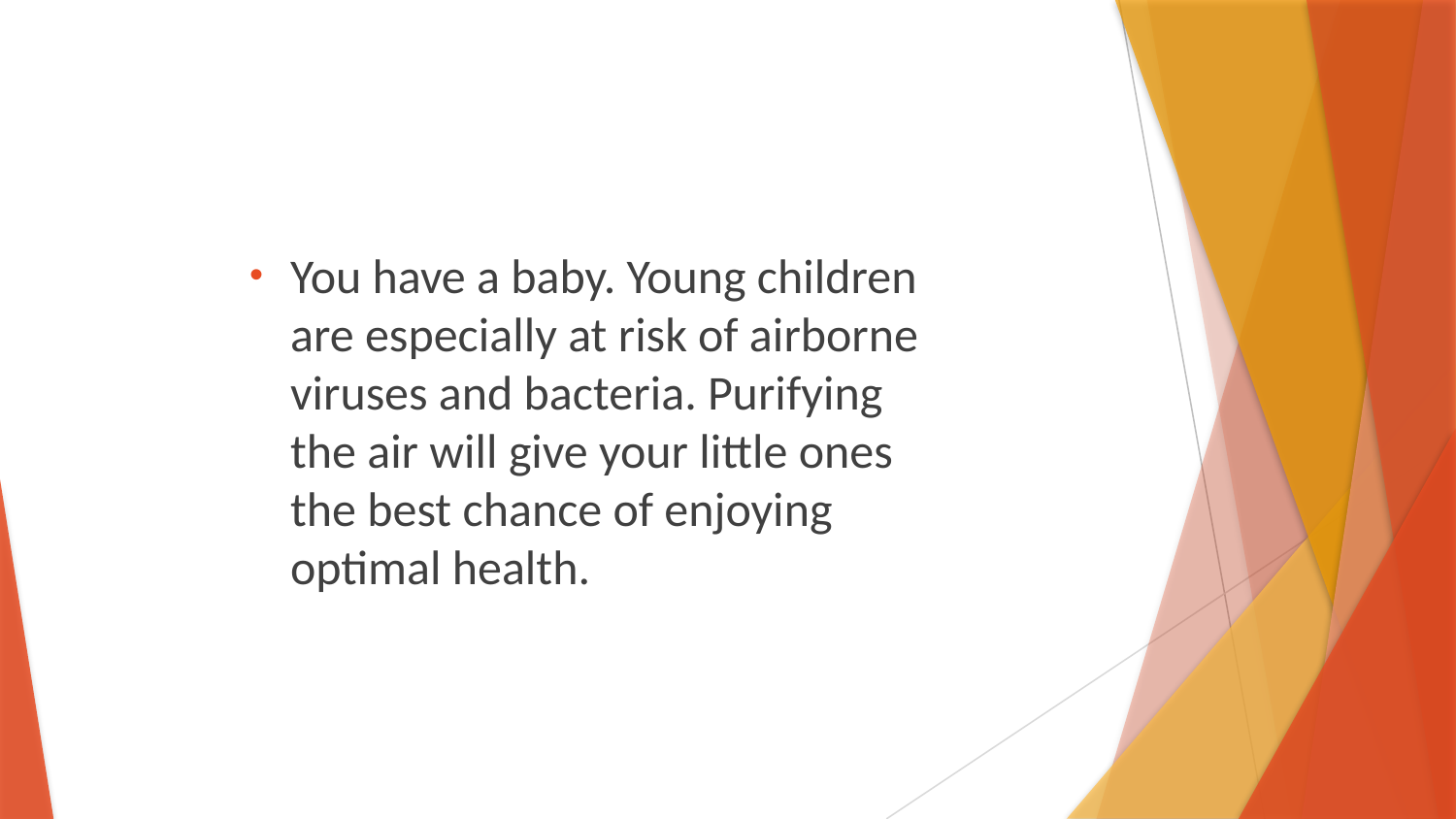

You have a baby. Young children are especially at risk of airborne viruses and bacteria. Purifying the air will give your little ones the best chance of enjoying optimal health.